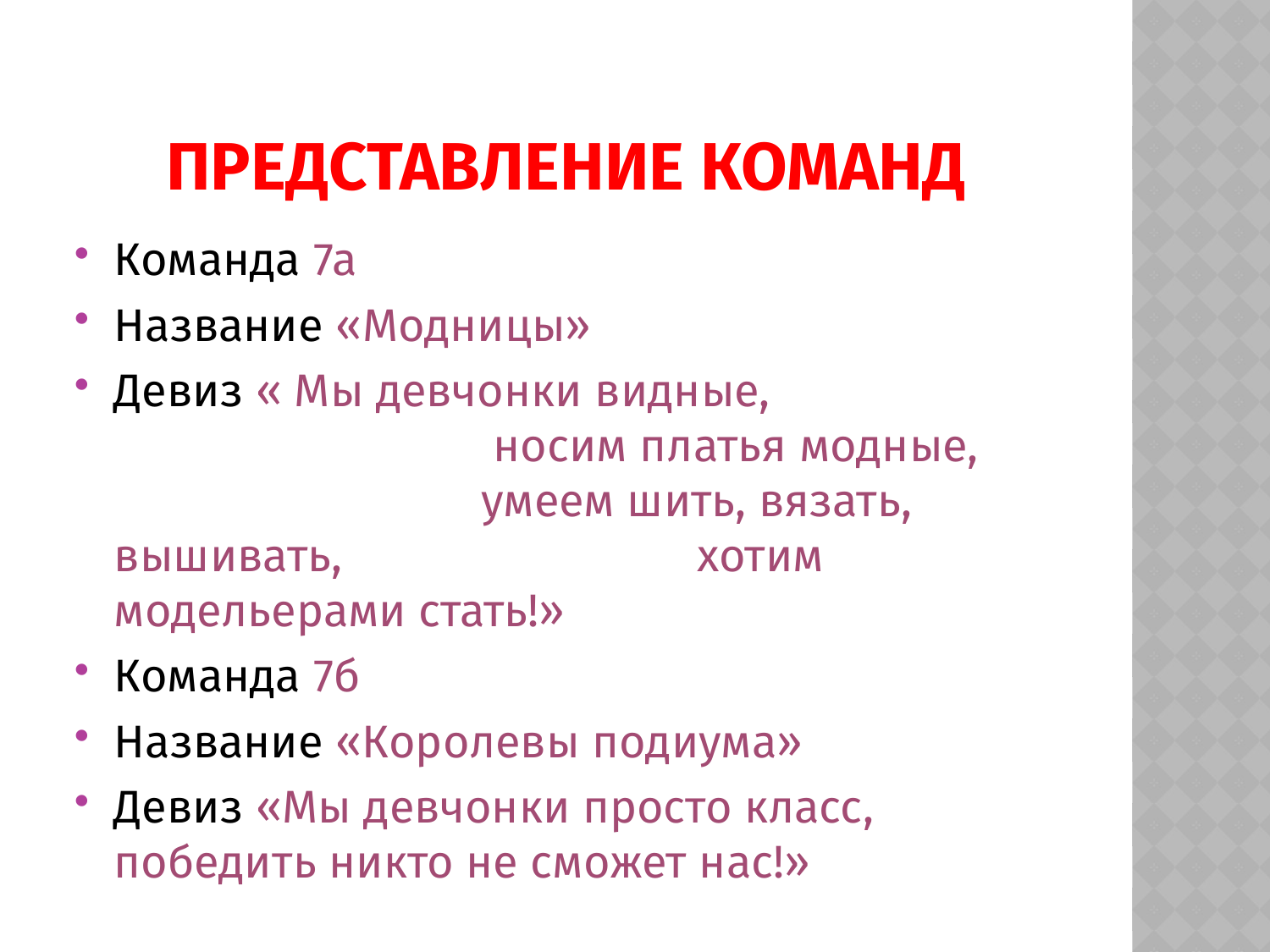

# Представление команд
Команда 7а
Название «Модницы»
Девиз « Мы девчонки видные,                                                       носим платья модные,                                     умеем шить, вязать, вышивать,                             хотим модельерами стать!»
Команда 7б
Название «Королевы подиума»
Девиз «Мы девчонки просто класс, победить никто не сможет нас!»